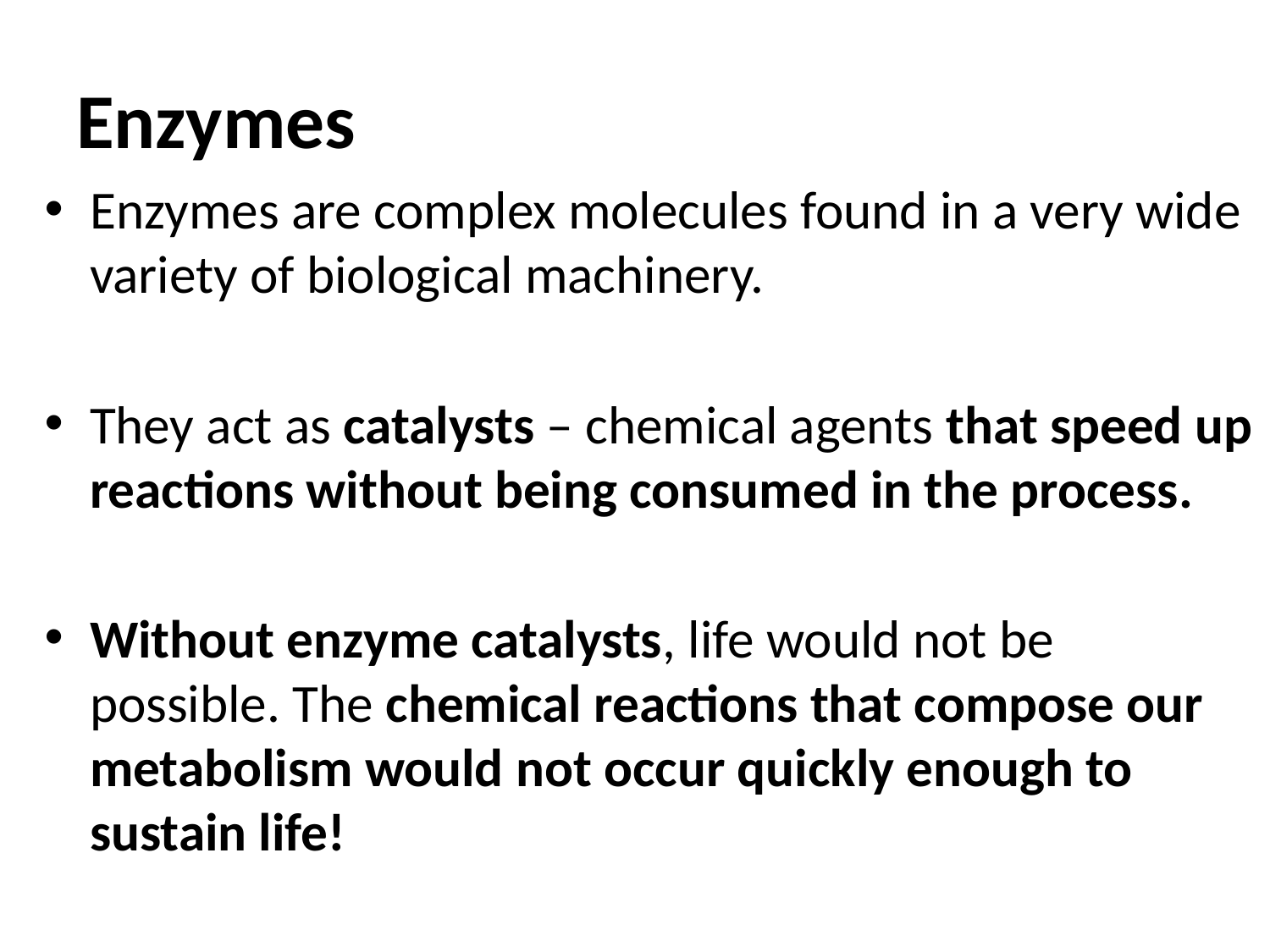

# Enzymes
Enzymes are complex molecules found in a very wide variety of biological machinery.

They act as catalysts – chemical agents that speed up reactions without being consumed in the process.

Without enzyme catalysts, life would not be possible. The chemical reactions that compose our metabolism would not occur quickly enough to sustain life!